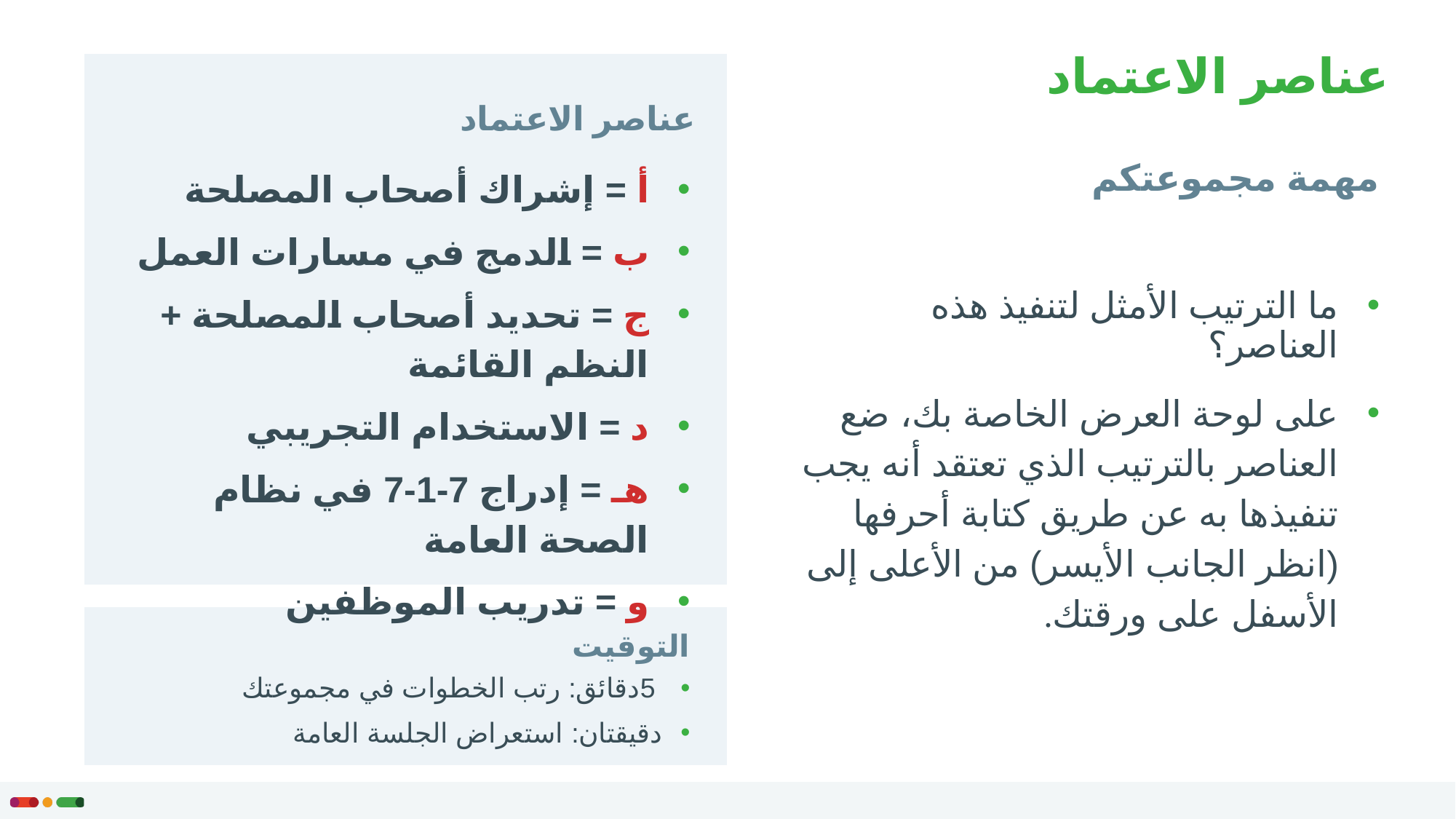

عناصر الاعتماد

 عناصر الاعتماد
مهمة مجموعتكم
أ = إشراك أصحاب المصلحة
ب = الدمج في مسارات العمل
ج = تحديد أصحاب المصلحة + النظم القائمة
د = الاستخدام التجريبي
هـ = إدراج 7-1-7 في نظام الصحة العامة
و = تدريب الموظفين

ما الترتيب الأمثل لتنفيذ هذه العناصر؟
على لوحة العرض الخاصة بك، ضع العناصر بالترتيب الذي تعتقد أنه يجب تنفيذها به عن طريق كتابة أحرفها (انظر الجانب الأيسر) من الأعلى إلى الأسفل على ورقتك.

التوقيت
 5دقائق: رتب الخطوات في مجموعتك
دقيقتان: استعراض الجلسة العامة